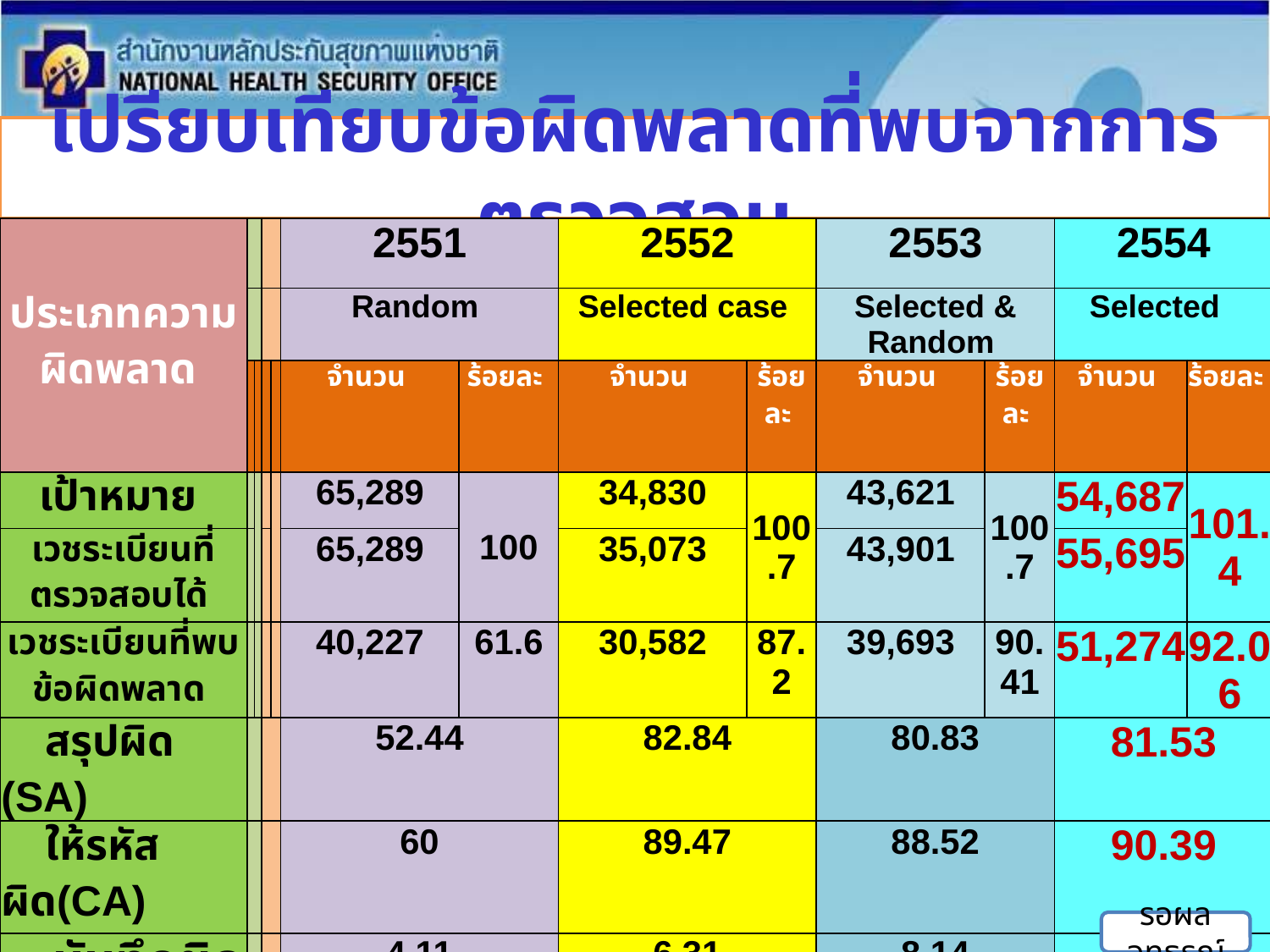

เปรียบเทียบข้อผิดพลาดที่พบจากการตรวจสอบ
| ประเภทความผิดพลาด |  |  |  |  | 2551 |  | 2552 |  | 2553 |  | 2554 |  |
| --- | --- | --- | --- | --- | --- | --- | --- | --- | --- | --- | --- | --- |
|  |  |  |  |  | Random |  | Selected case |  | Selected & Random |  | Selected |  |
|  |  |  |  |  | จำนวน | ร้อยละ | จำนวน | ร้อยละ | จำนวน | ร้อยละ | จำนวน | ร้อยละ |
| เป้าหมาย |  |  |  |  | 65,289 | 100 | 34,830 | 100.7 | 43,621 | 100.7 | 54,687 | 101.4 |
| เวชระเบียนที่ตรวจสอบได้ |  |  |  |  | 65,289 |  | 35,073 |  | 43,901 |  | 55,695 |  |
| เวชระเบียนที่พบข้อผิดพลาด |  |  |  |  | 40,227 | 61.6 | 30,582 | 87.2 | 39,693 | 90.41 | 51,274 | 92.06 |
| สรุปผิด (SA) |  |  |  |  | 52.44 |  | 82.84 |  | 80.83 |  | 81.53 |  |
| ให้รหัสผิด(CA) |  |  |  |  | 60 |  | 89.47 |  | 88.52 |  | 90.39 |  |
| บันทึกผิด |  |  |  |  | 4.11 |  | 6.31 |  | 8.14 |  | 10.56 |  |
| Adj.rw เปลี่ยนแปลง |  |  |  |  | 260.7497 |  | -13,037.73 |  | -18,583.26 |  | -26,005.35 |  |
|  |  |  |  |  |  |  |  |  |  |  |  |  |
รอผลอุทธรณ์